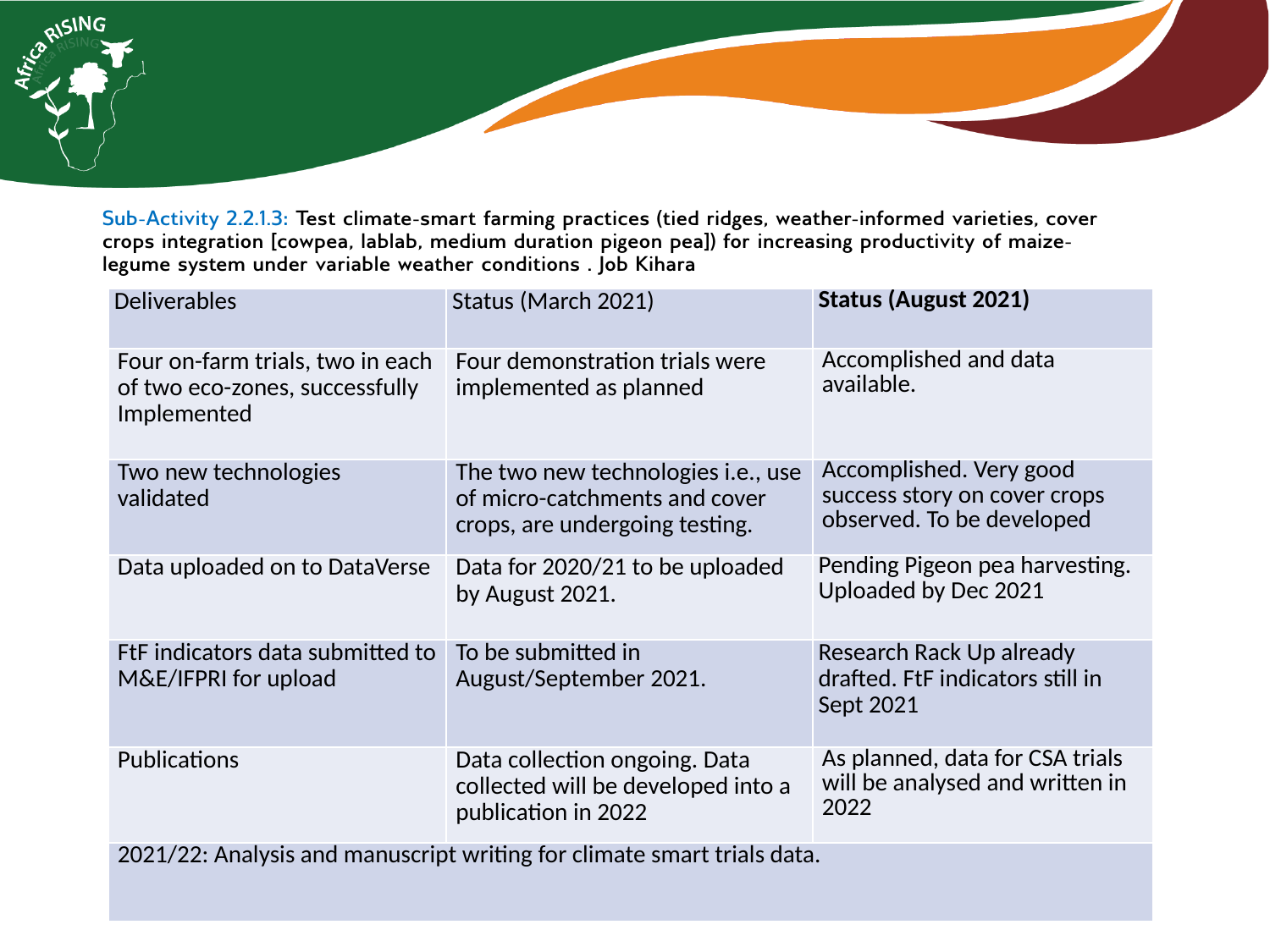

Sub-Activity 2.2.1.3: Test climate-smart farming practices (tied ridges, weather-informed varieties, cover crops integration [cowpea, lablab, medium duration pigeon pea]) for increasing productivity of maize-legume system under variable weather conditions . Job Kihara
| Deliverables | Status (March 2021) | Status (August 2021) |
| --- | --- | --- |
| Four on-farm trials, two in each of two eco-zones, successfully Implemented | Four demonstration trials were implemented as planned | Accomplished and data available. |
| Two new technologies validated | The two new technologies i.e., use of micro-catchments and cover crops, are undergoing testing. | Accomplished. Very good success story on cover crops observed. To be developed |
| Data uploaded on to DataVerse | Data for 2020/21 to be uploaded by August 2021. | Pending Pigeon pea harvesting. Uploaded by Dec 2021 |
| FtF indicators data submitted to M&E/IFPRI for upload | To be submitted in August/September 2021. | Research Rack Up already drafted. FtF indicators still in Sept 2021 |
| Publications | Data collection ongoing. Data collected will be developed into a publication in 2022 | As planned, data for CSA trials will be analysed and written in 2022 |
| 2021/22: Analysis and manuscript writing for climate smart trials data. |  |  |